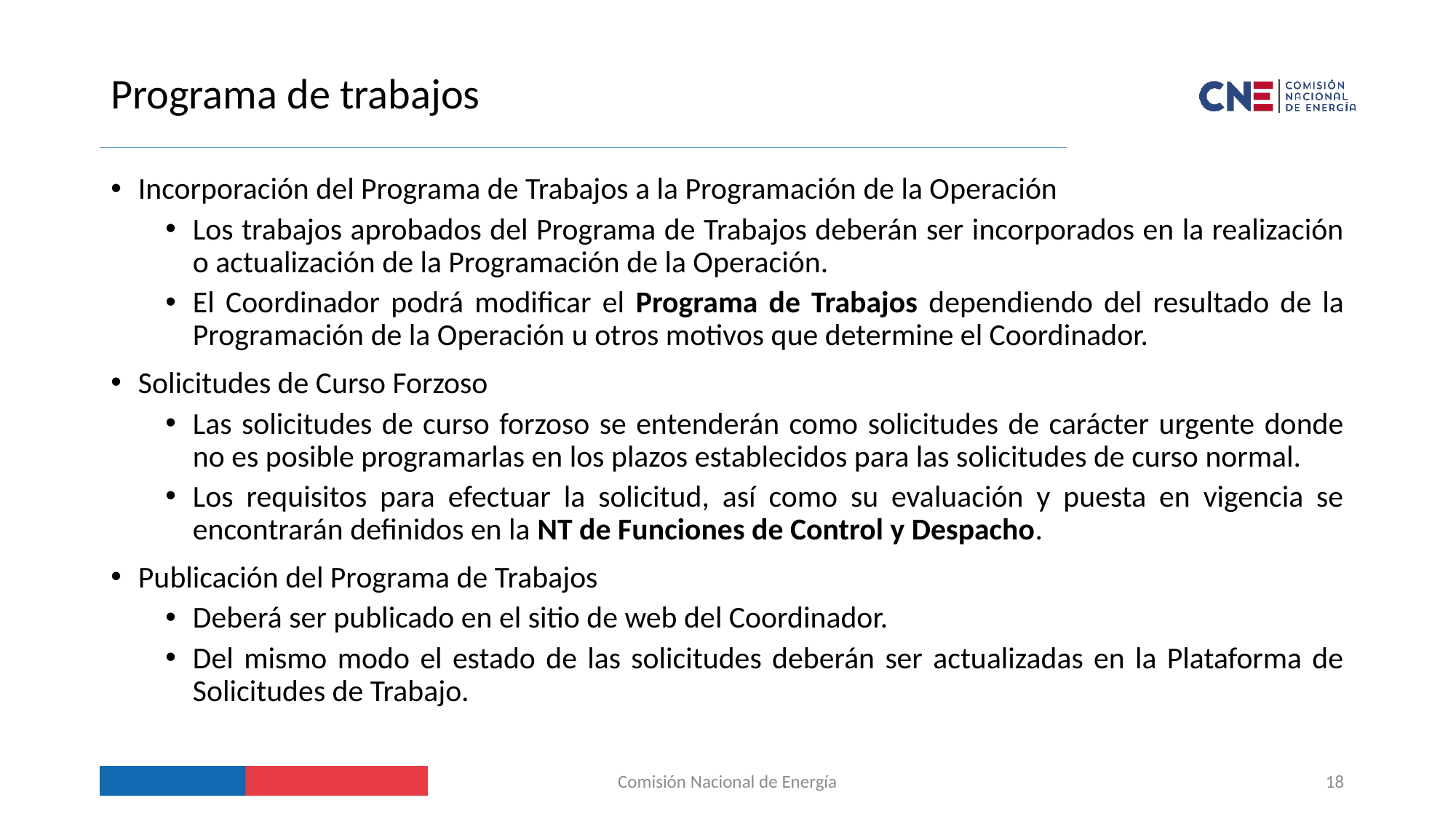

# Programa de trabajos
Incorporación del Programa de Trabajos a la Programación de la Operación
Los trabajos aprobados del Programa de Trabajos deberán ser incorporados en la realización o actualización de la Programación de la Operación.
El Coordinador podrá modificar el Programa de Trabajos dependiendo del resultado de la Programación de la Operación u otros motivos que determine el Coordinador.
Solicitudes de Curso Forzoso
Las solicitudes de curso forzoso se entenderán como solicitudes de carácter urgente donde no es posible programarlas en los plazos establecidos para las solicitudes de curso normal.
Los requisitos para efectuar la solicitud, así como su evaluación y puesta en vigencia se encontrarán definidos en la NT de Funciones de Control y Despacho.
Publicación del Programa de Trabajos
Deberá ser publicado en el sitio de web del Coordinador.
Del mismo modo el estado de las solicitudes deberán ser actualizadas en la Plataforma de Solicitudes de Trabajo.

Comisión Nacional de Energía
18